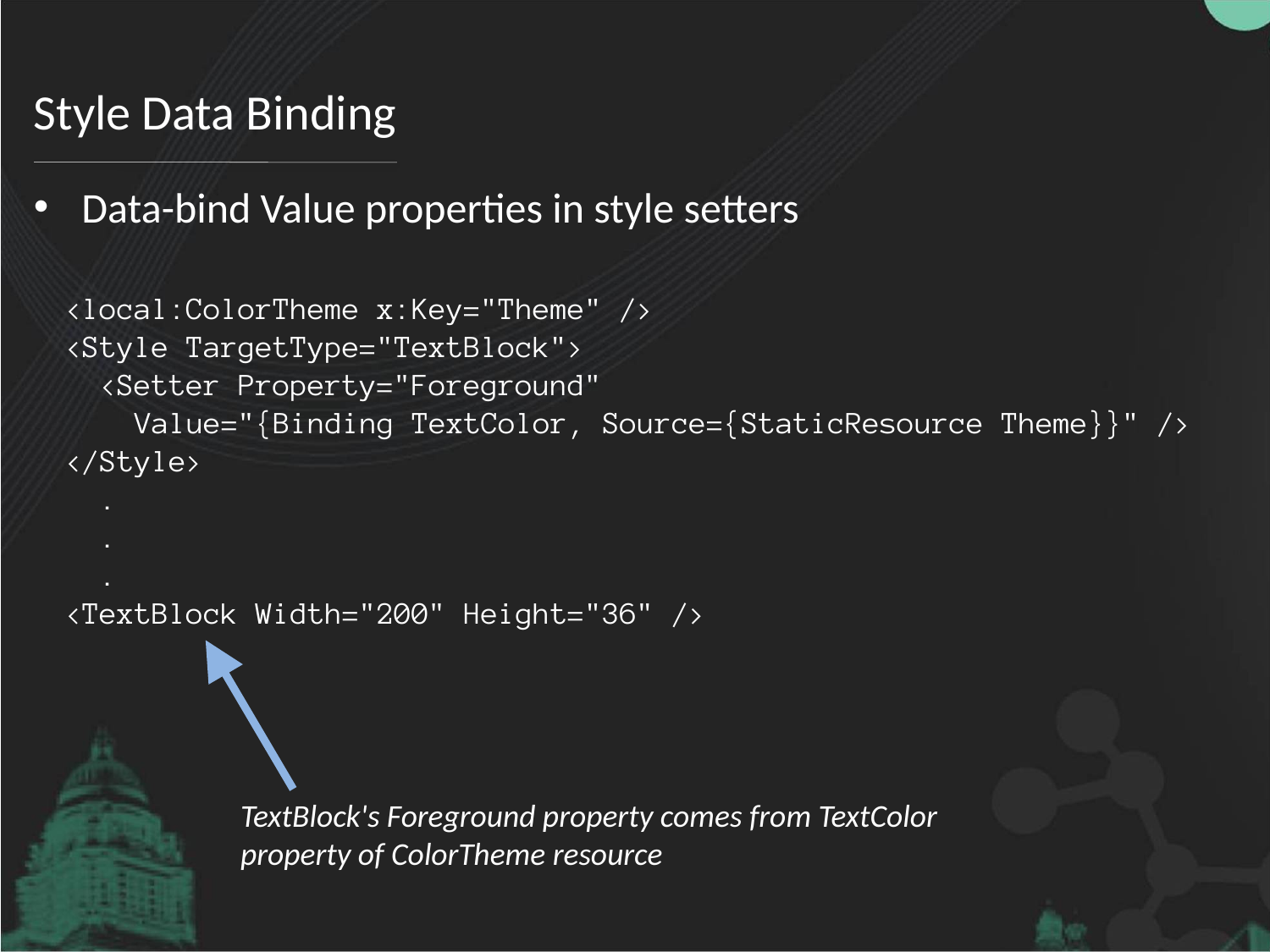

# Style Data Binding
Data-bind Value properties in style setters
<local:ColorTheme x:Key="Theme" />
<Style TargetType="TextBlock">
  <Setter Property="Foreground"
    Value="{Binding TextColor, Source={StaticResource Theme}}" />
</Style>
  .
  .
  .
<TextBlock Width="200" Height="36" />

TextBlock's Foreground property comes from TextColor property of ColorTheme resource